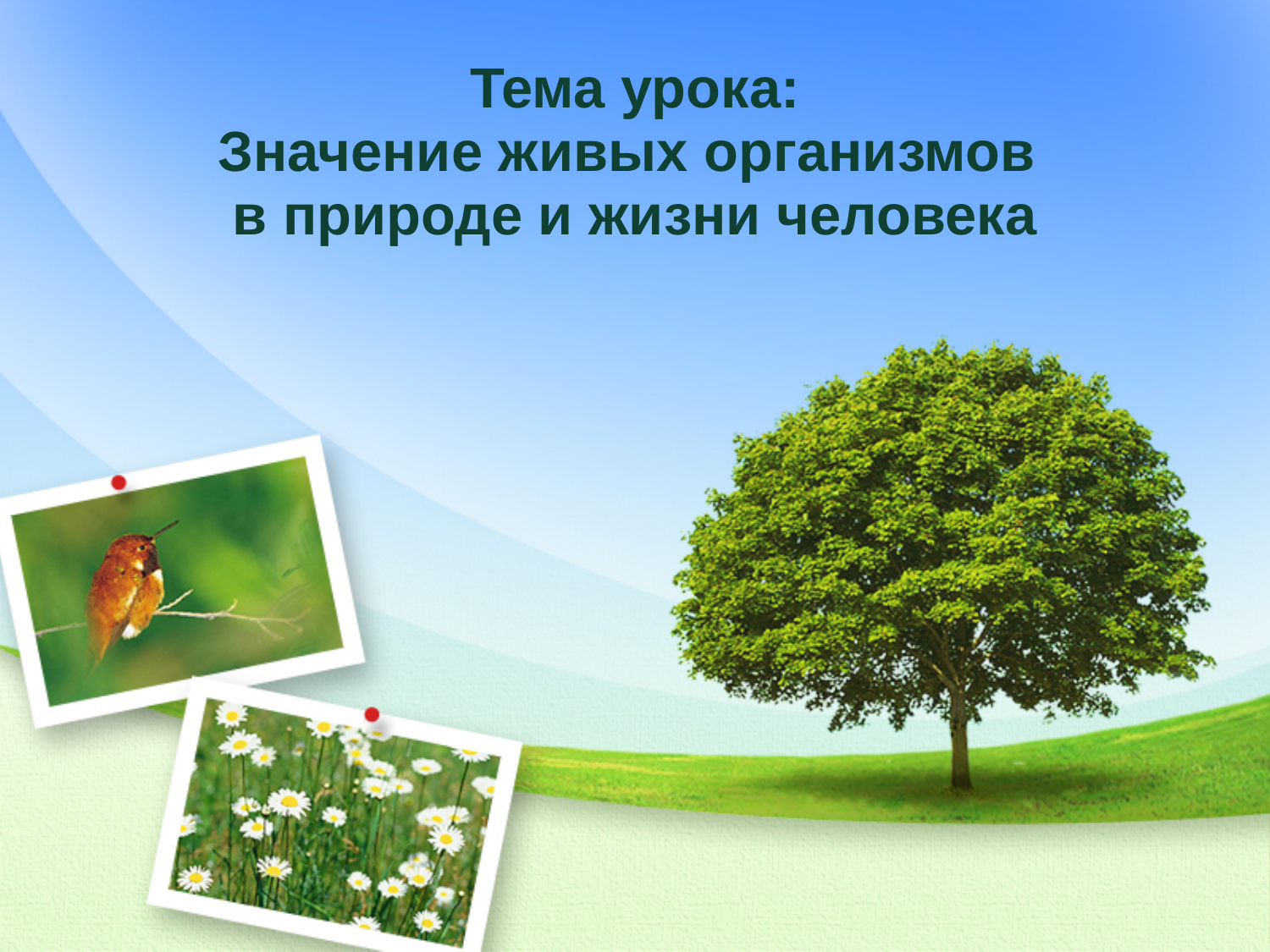

# Тема урока: Значение живых организмов в природе и жизни человека